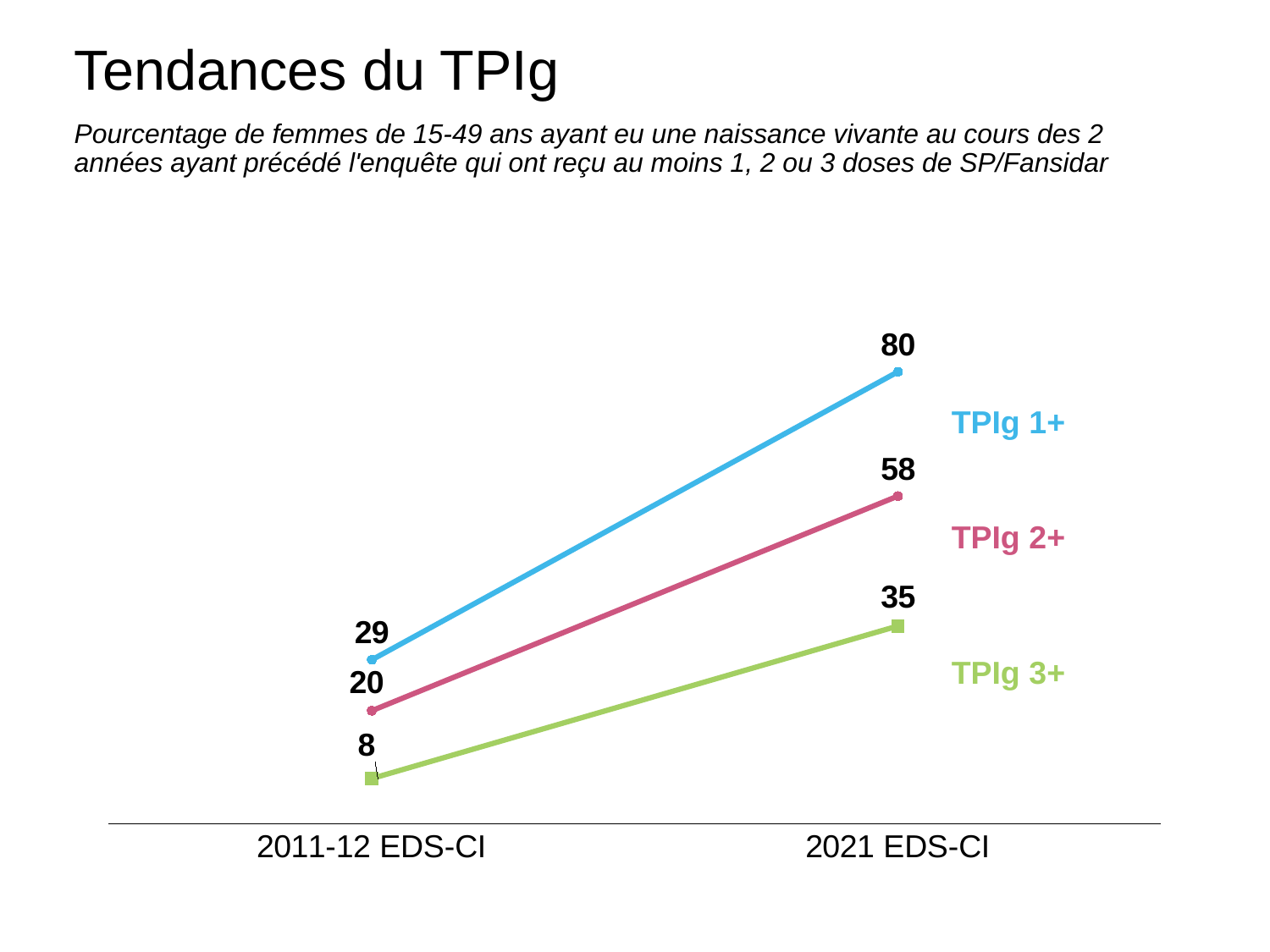

# Tendances du TPIg
Pourcentage de femmes de 15-49 ans ayant eu une naissance vivante au cours des 2 années ayant précédé l'enquête qui ont reçu au moins 1, 2 ou 3 doses de SP/Fansidar

### Chart

| Category | TPIg 1+ | TPIg 2+ | TPIg 3+ |
|---|---|---|---|
| 2011-12 EDS-CI | 29.0 | 20.0 | 8.0 |
| 2021 EDS-CI | 80.0 | 58.0 | 35.0 |
TPIg 1+
TPIg 2+
TPIg 3+